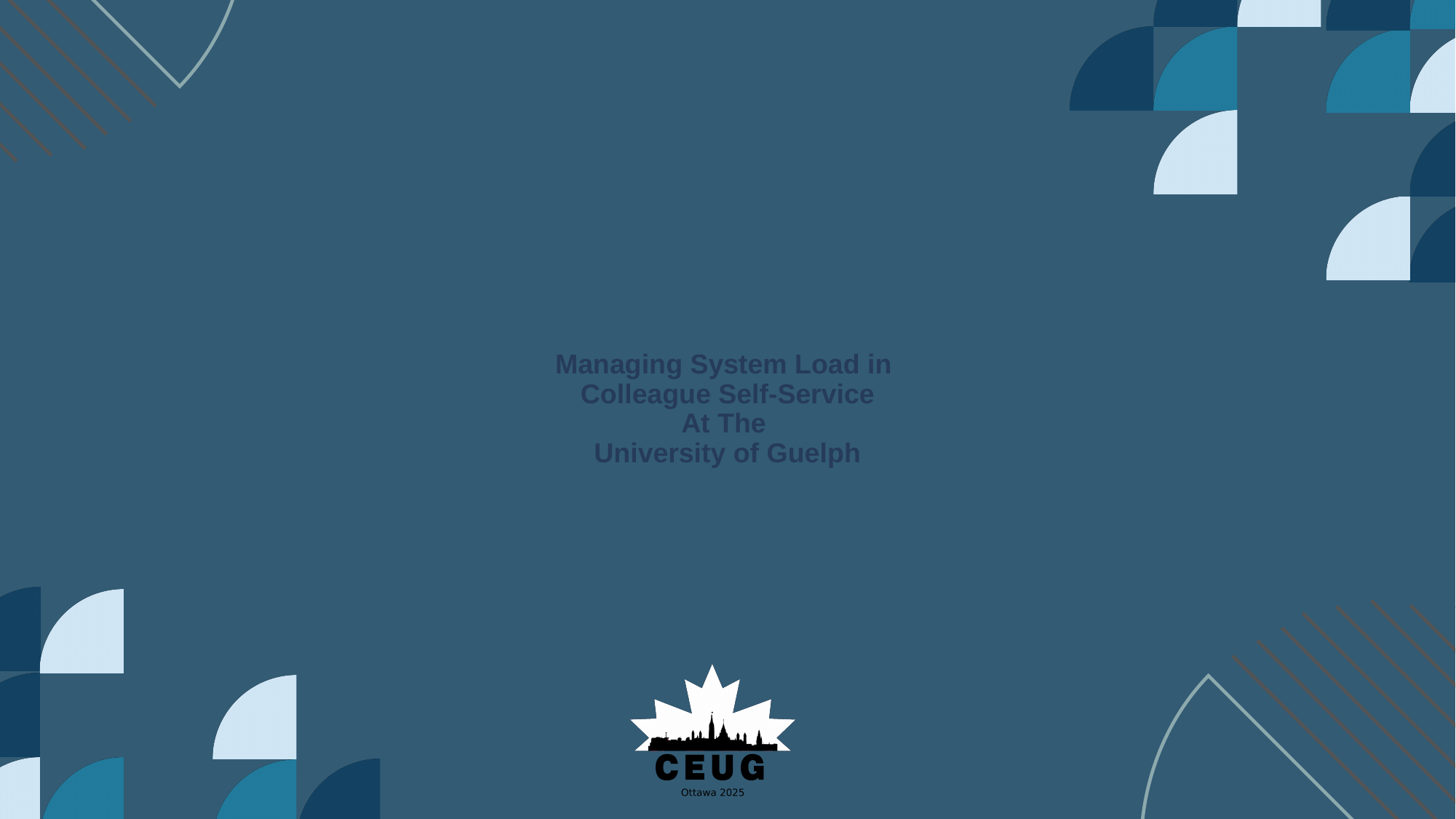

# Managing System Load in Colleague Self-Service At The University of Guelph